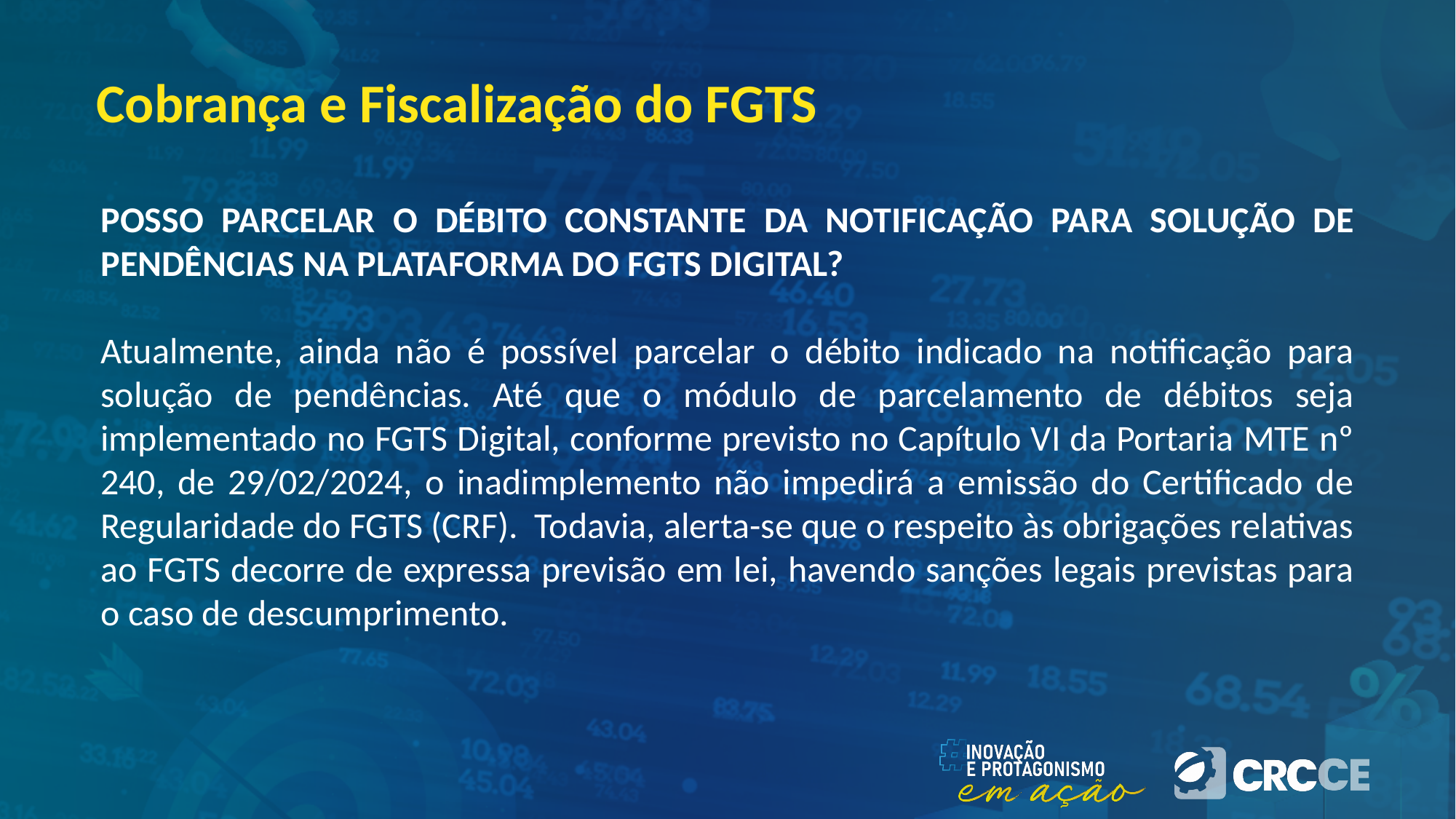

# Cobrança e Fiscalização do FGTS
POSSO PARCELAR O DÉBITO CONSTANTE DA NOTIFICAÇÃO PARA SOLUÇÃO DE PENDÊNCIAS NA PLATAFORMA DO FGTS DIGITAL?

Atualmente, ainda não é possível parcelar o débito indicado na notificação para solução de pendências. Até que o módulo de parcelamento de débitos seja implementado no FGTS Digital, conforme previsto no Capítulo VI da Portaria MTE nº 240, de 29/02/2024, o inadimplemento não impedirá a emissão do Certificado de Regularidade do FGTS (CRF).  Todavia, alerta-se que o respeito às obrigações relativas ao FGTS decorre de expressa previsão em lei, havendo sanções legais previstas para o caso de descumprimento.